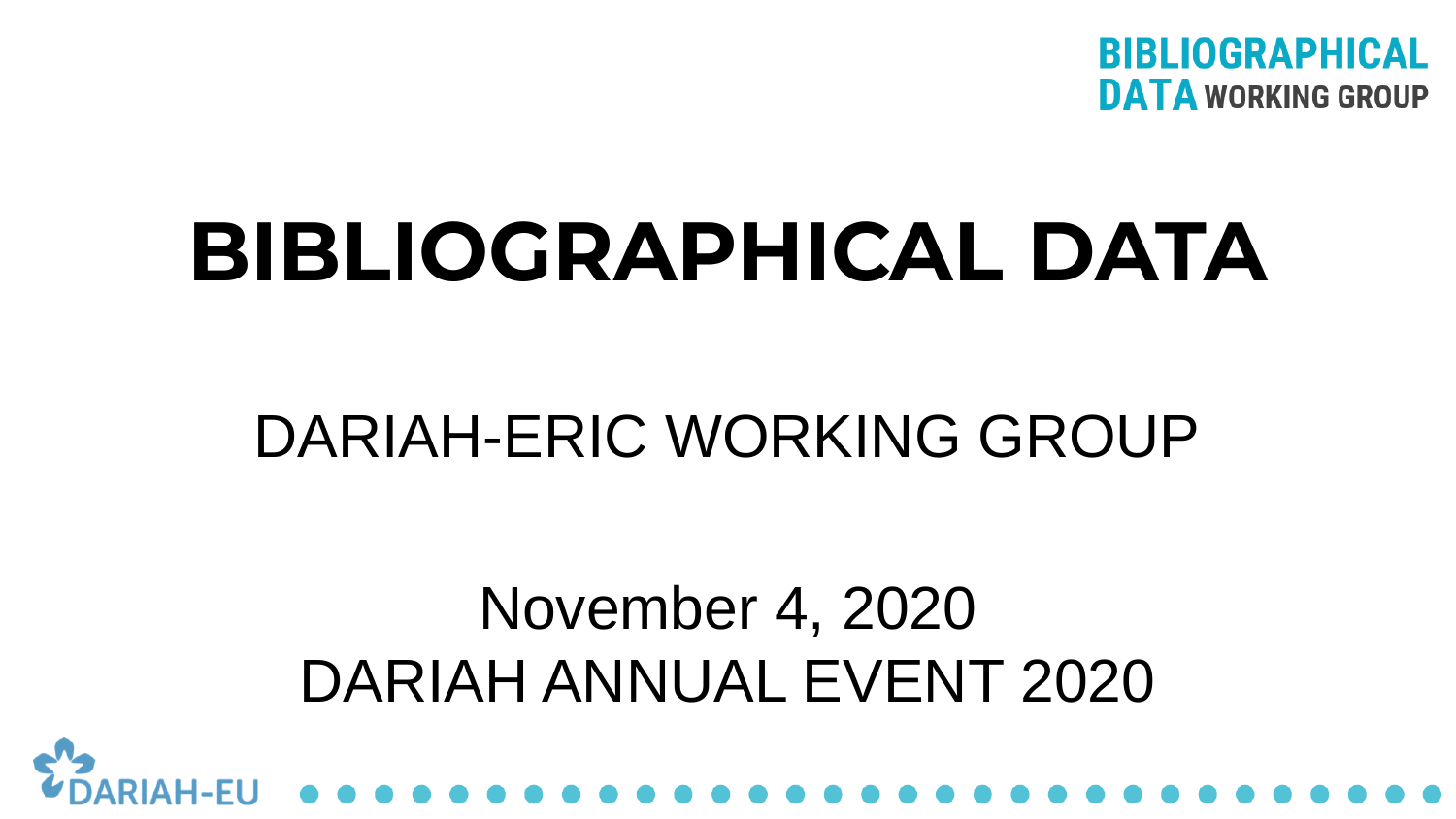

# BIBLIOGRAPHICAL DATA

DARIAH-ERIC WORKING GROUP

November 4, 2020
DARIAH ANNUAL EVENT 2020